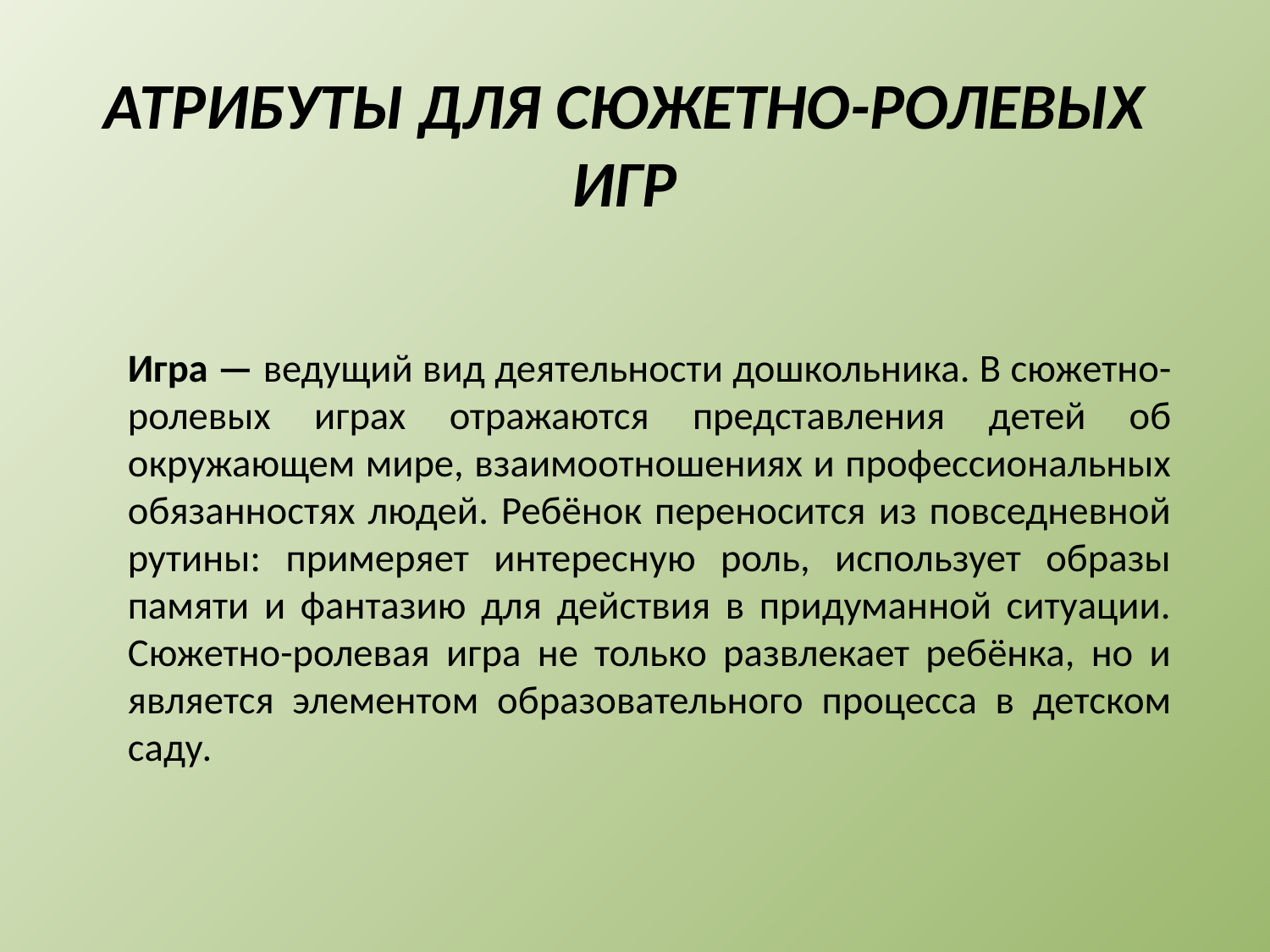

# АТРИБУТЫ ДЛЯ СЮЖЕТНО-РОЛЕВЫХ ИГР
Игра — ведущий вид деятельности дошкольника. В сюжетно-ролевых играх отражаются представления детей об окружающем мире, взаимоотношениях и профессиональных обязанностях людей. Ребёнок переносится из повседневной рутины: примеряет интересную роль, использует образы памяти и фантазию для действия в придуманной ситуации. Сюжетно-ролевая игра не только развлекает ребёнка, но и является элементом образовательного процесса в детском саду.